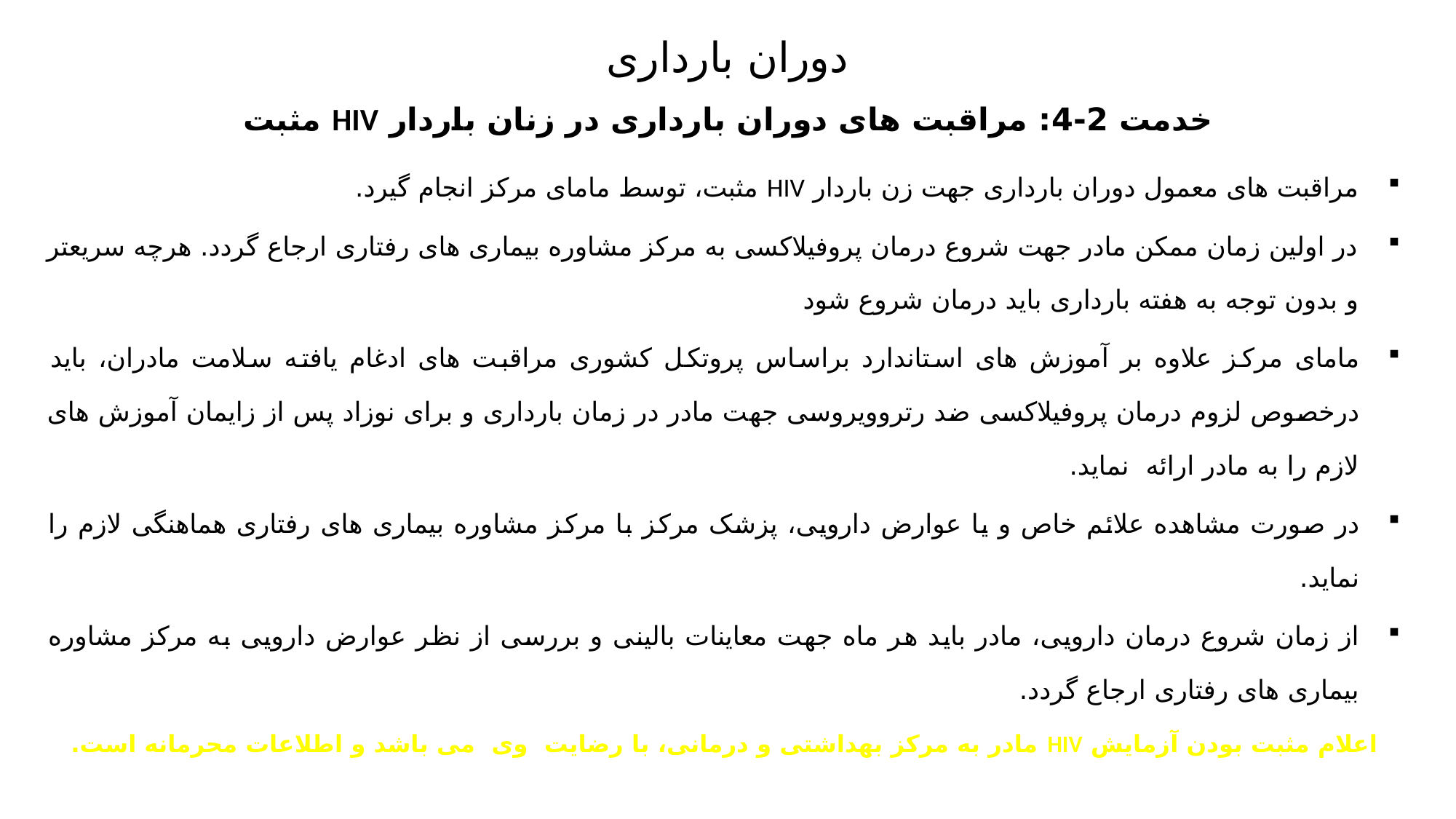

# دوران بارداری خدمت 2-4: مراقبت های دوران بارداری در زنان باردار HIV مثبت
مراقبت های معمول دوران بارداری جهت زن باردار HIV مثبت، توسط مامای مرکز انجام گیرد.
در اولین زمان ممکن مادر جهت شروع درمان پروفیلاکسی به مرکز مشاوره بیماری های رفتاری ارجاع گردد. هرچه سریعتر و بدون توجه به هفته بارداری باید درمان شروع شود
مامای مرکز علاوه بر آموزش های استاندارد براساس پروتکل کشوری مراقبت های ادغام یافته سلامت مادران، باید درخصوص لزوم درمان پروفیلاکسی ضد رتروویروسی جهت مادر در زمان بارداری و برای نوزاد پس از زایمان آموزش های لازم را به مادر ارائه  نماید.
در صورت مشاهده علائم خاص و یا عوارض دارویی، پزشک مرکز با مرکز مشاوره بیماری های رفتاری هماهنگی لازم را نماید.
از زمان شروع درمان دارویی، مادر باید هر ماه جهت معاینات بالینی و بررسی از نظر عوارض دارویی به مرکز مشاوره بیماری های رفتاری ارجاع گردد.
اعلام مثبت بودن آزمایش HIV مادر به مرکز بهداشتی و درمانی، با رضایت  وی  می باشد و اطلاعات محرمانه است.